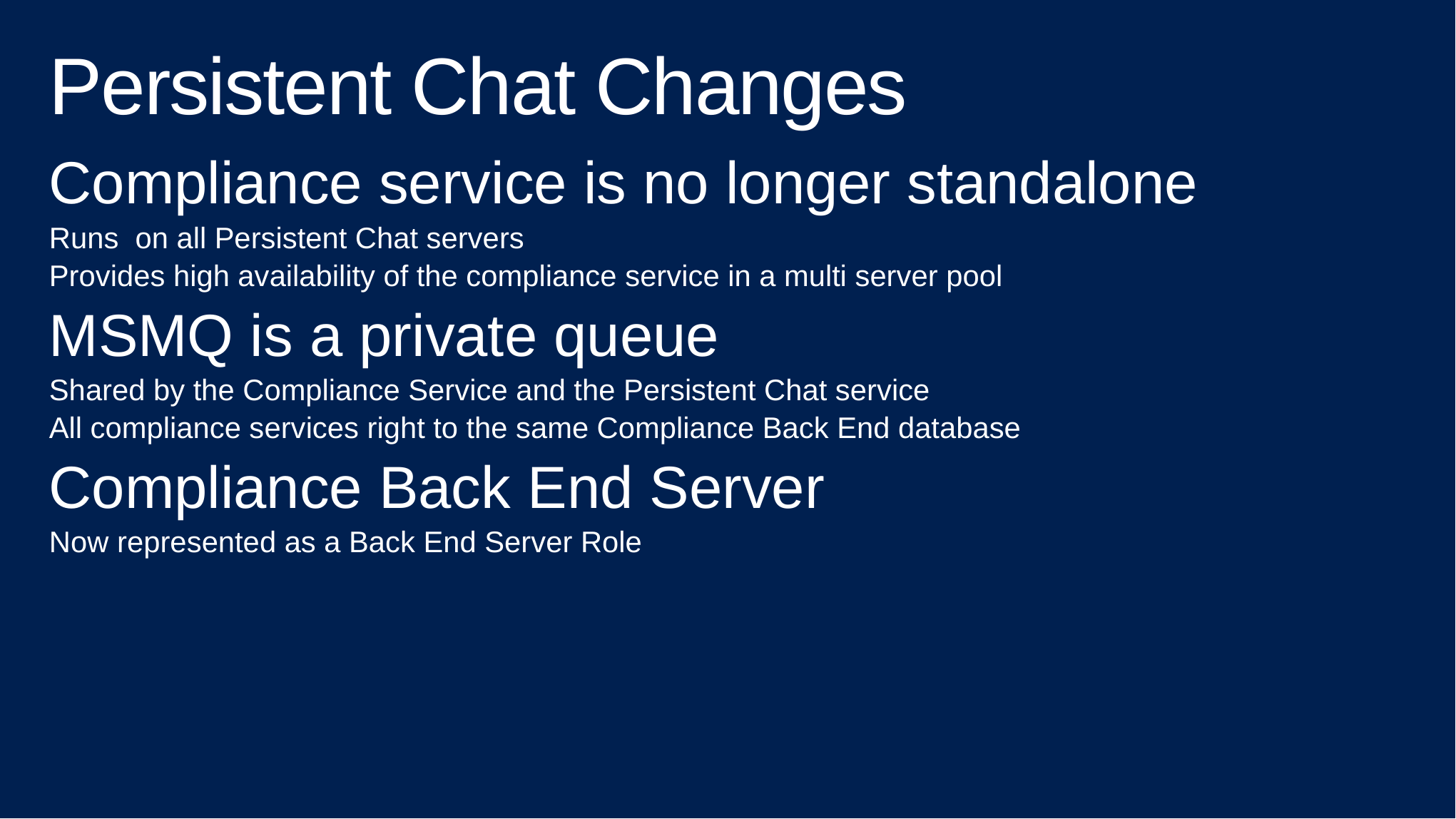

# Persistent Chat Changes
Compliance service is no longer standalone
Runs  on all Persistent Chat servers
Provides high availability of the compliance service in a multi server pool
MSMQ is a private queue
Shared by the Compliance Service and the Persistent Chat service
All compliance services right to the same Compliance Back End database
Compliance Back End Server
Now represented as a Back End Server Role